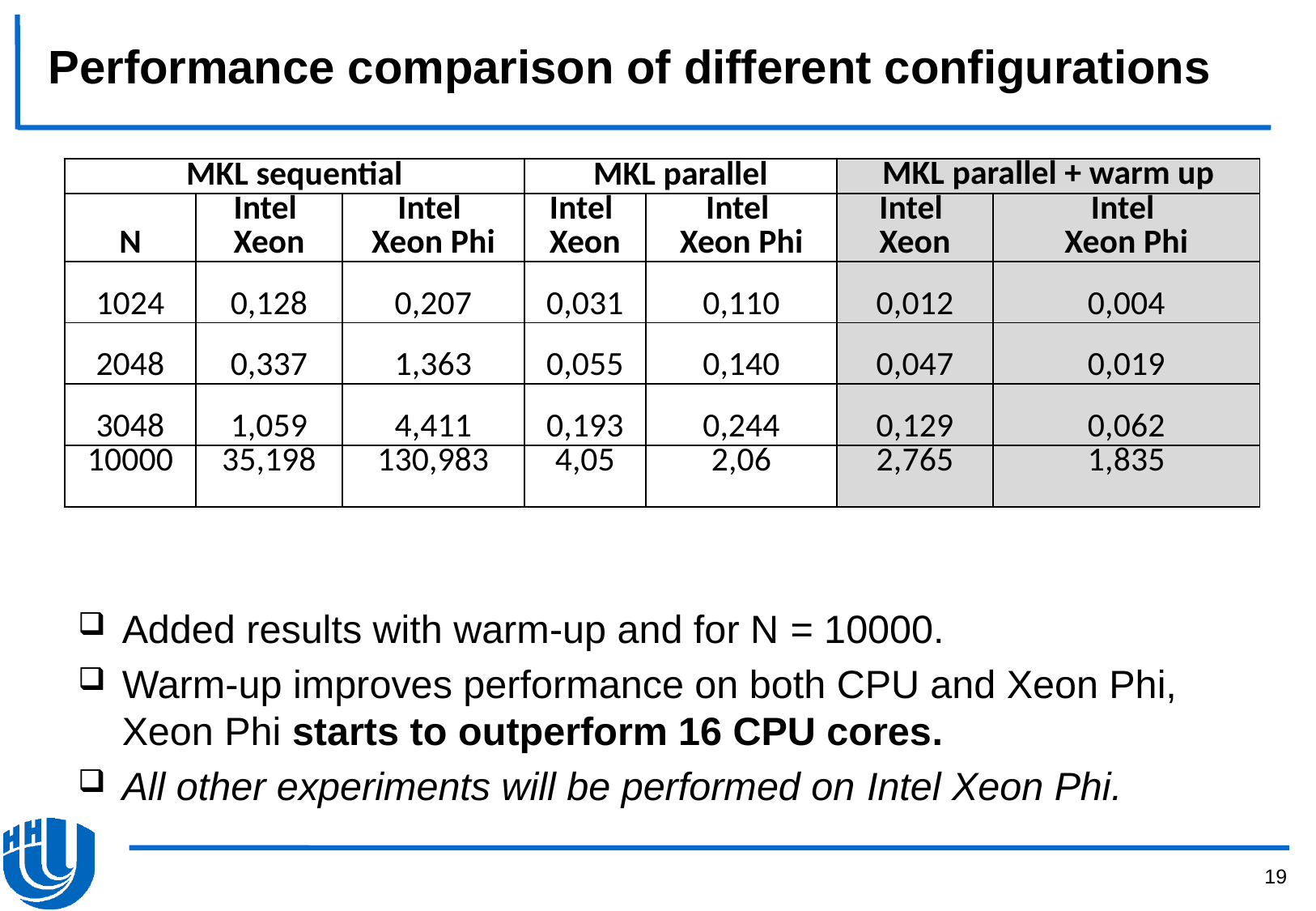

# Performance comparison of different configurations
| MKL sequential |  |  | MKL parallel |  | MKL parallel + warm up |  |
| --- | --- | --- | --- | --- | --- | --- |
| N | Intel Xeon | Intel Xeon Phi | Intel Xeon | Intel Xeon Phi | Intel Xeon | Intel Xeon Phi |
| 1024 | 0,128 | 0,207 | 0,031 | 0,110 | 0,012 | 0,004 |
| 2048 | 0,337 | 1,363 | 0,055 | 0,140 | 0,047 | 0,019 |
| 3048 | 1,059 | 4,411 | 0,193 | 0,244 | 0,129 | 0,062 |
| 10000 | 35,198 | 130,983 | 4,05 | 2,06 | 2,765 | 1,835 |

Added results with warm-up and for N = 10000.
Warm-up improves performance on both CPU and Xeon Phi, Xeon Phi starts to outperform 16 CPU cores.
All other experiments will be performed on Intel Xeon Phi.